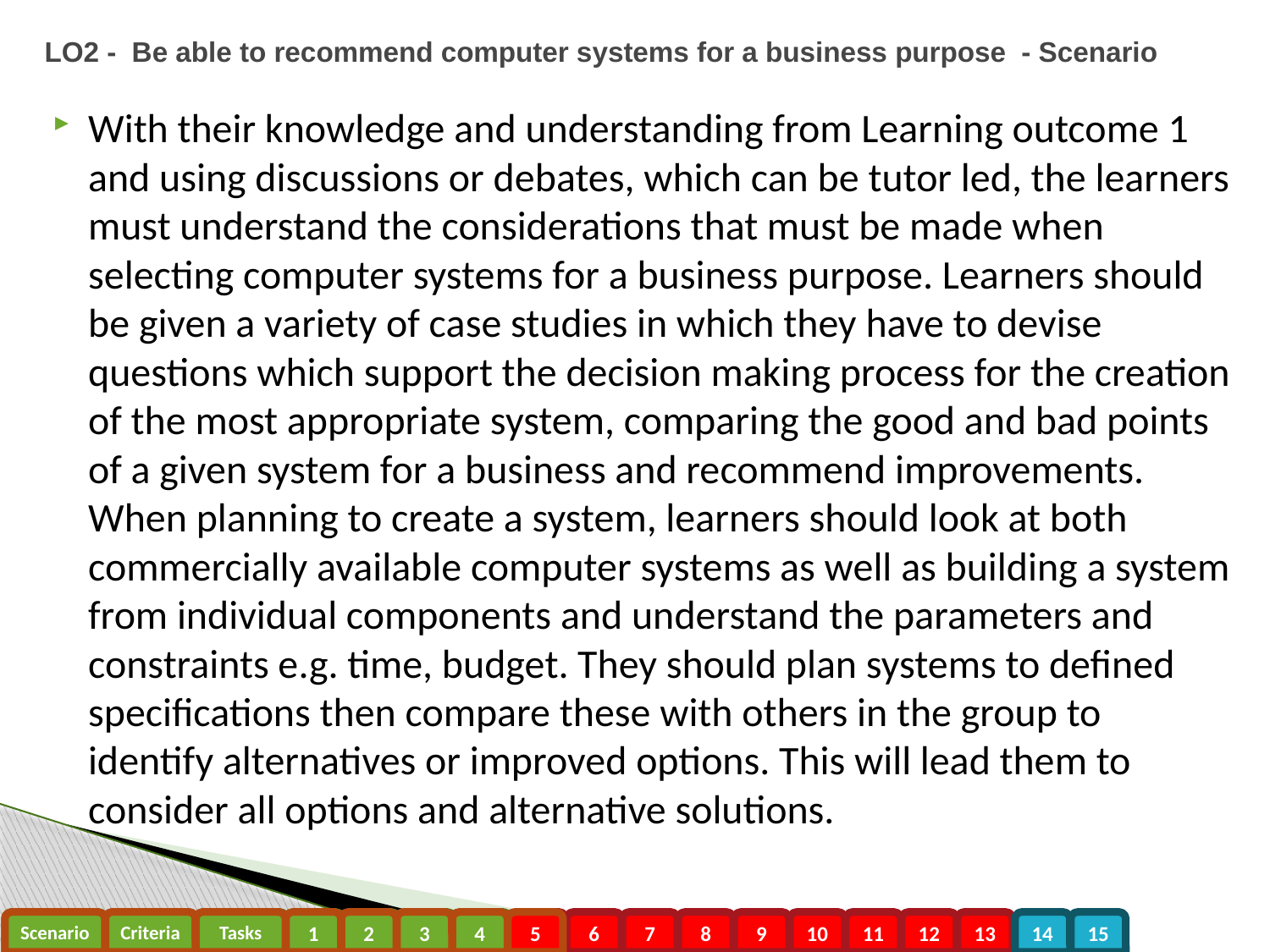

# LO2 -  Be able to recommend computer systems for a business purpose  - Scenario
With their knowledge and understanding from Learning outcome 1 and using discussions or debates, which can be tutor led, the learners must understand the considerations that must be made when selecting computer systems for a business purpose. Learners should be given a variety of case studies in which they have to devise questions which support the decision making process for the creation of the most appropriate system, comparing the good and bad points of a given system for a business and recommend improvements. When planning to create a system, learners should look at both commercially available computer systems as well as building a system from individual components and understand the parameters and constraints e.g. time, budget. They should plan systems to defined specifications then compare these with others in the group to identify alternatives or improved options. This will lead them to consider all options and alternative solutions.